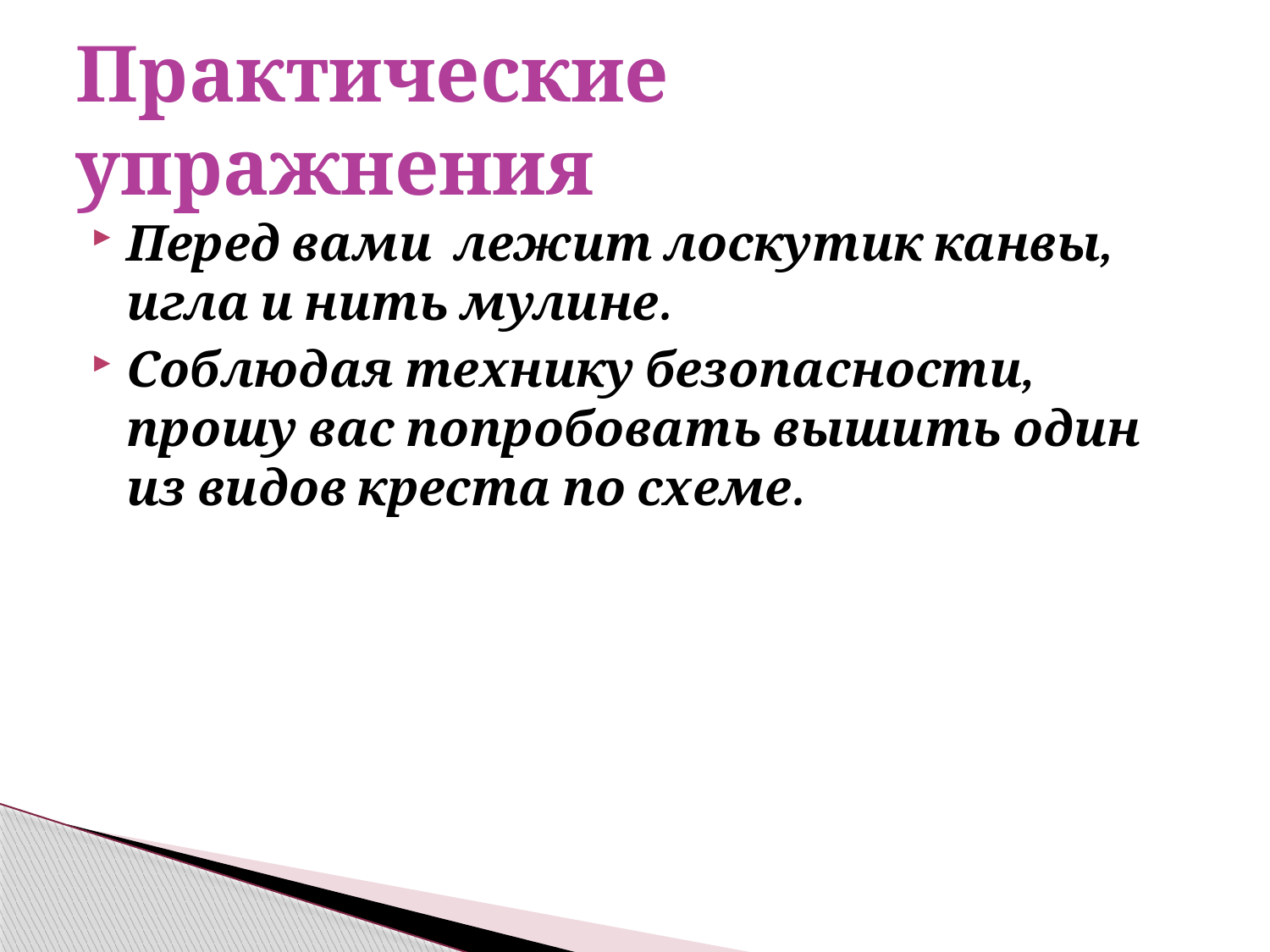

# Практические  упражнения
Перед вами  лежит лоскутик канвы, игла и нить мулине.
Соблюдая технику безопасности, прошу вас попробовать вышить один из видов креста по схеме.